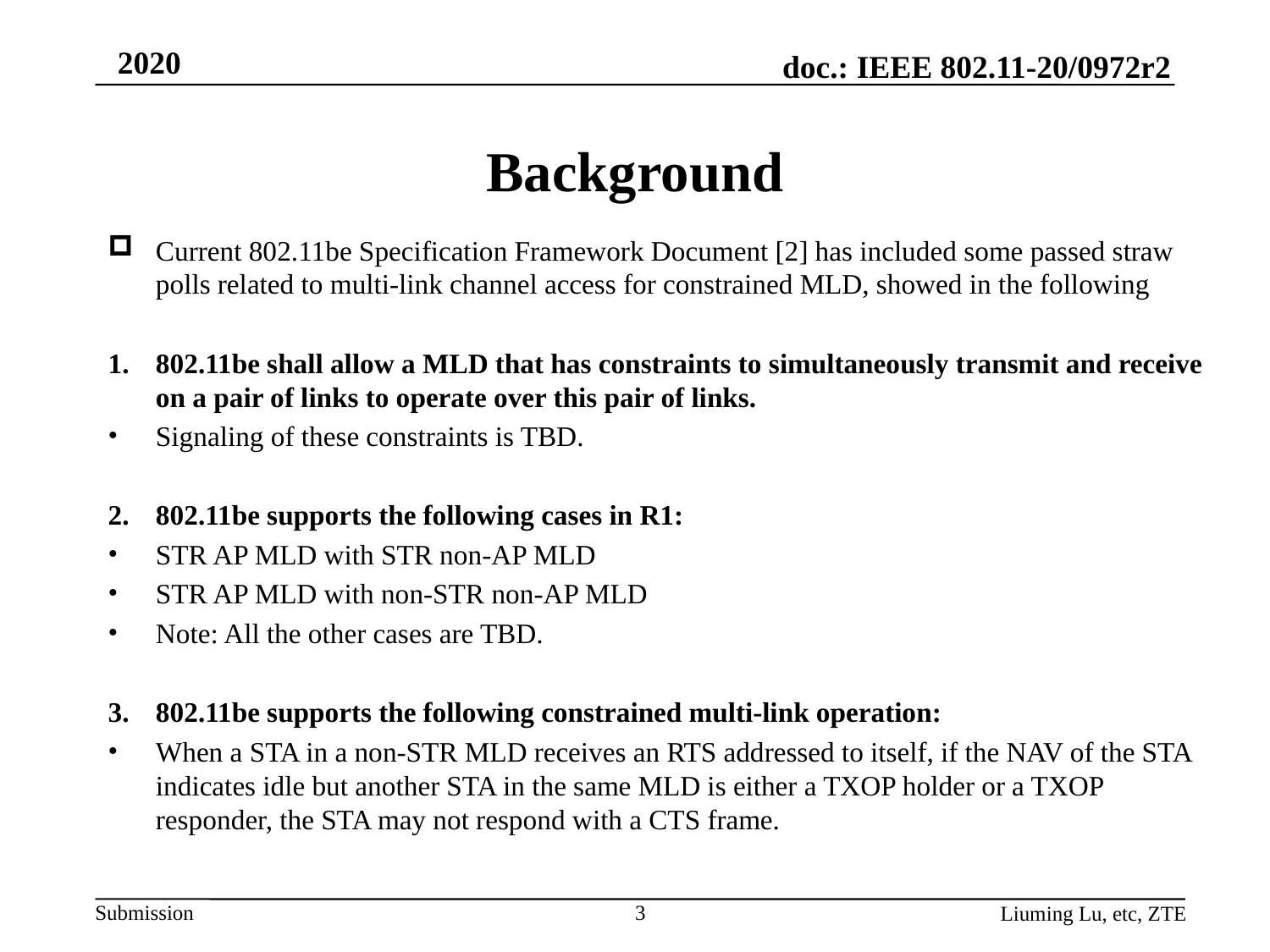

# Background
Current 802.11be Specification Framework Document [2] has included some passed straw polls related to multi-link channel access for constrained MLD, showed in the following

802.11be shall allow a MLD that has constraints to simultaneously transmit and receive on a pair of links to operate over this pair of links.
Signaling of these constraints is TBD.

802.11be supports the following cases in R1:
STR AP MLD with STR non-AP MLD
STR AP MLD with non-STR non-AP MLD
Note: All the other cases are TBD.

802.11be supports the following constrained multi-link operation:
When a STA in a non-STR MLD receives an RTS addressed to itself, if the NAV of the STA indicates idle but another STA in the same MLD is either a TXOP holder or a TXOP responder, the STA may not respond with a CTS frame.

3
Liuming Lu, etc, ZTE